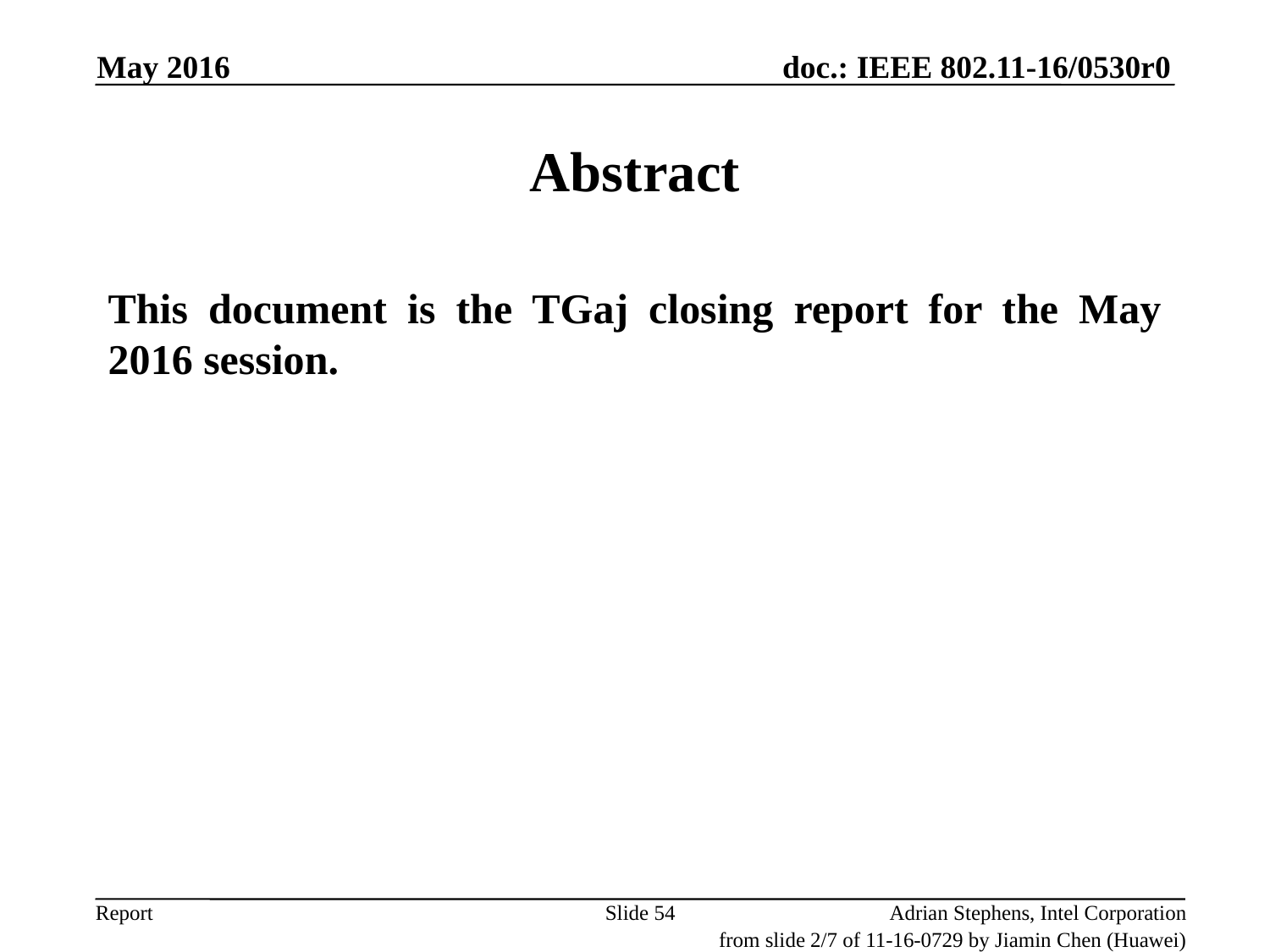

May 2016
# Abstract
This document is the TGaj closing report for the May 2016 session.
Slide 54
Adrian Stephens, Intel Corporation
from slide 2/7 of 11-16-0729 by Jiamin Chen (Huawei)